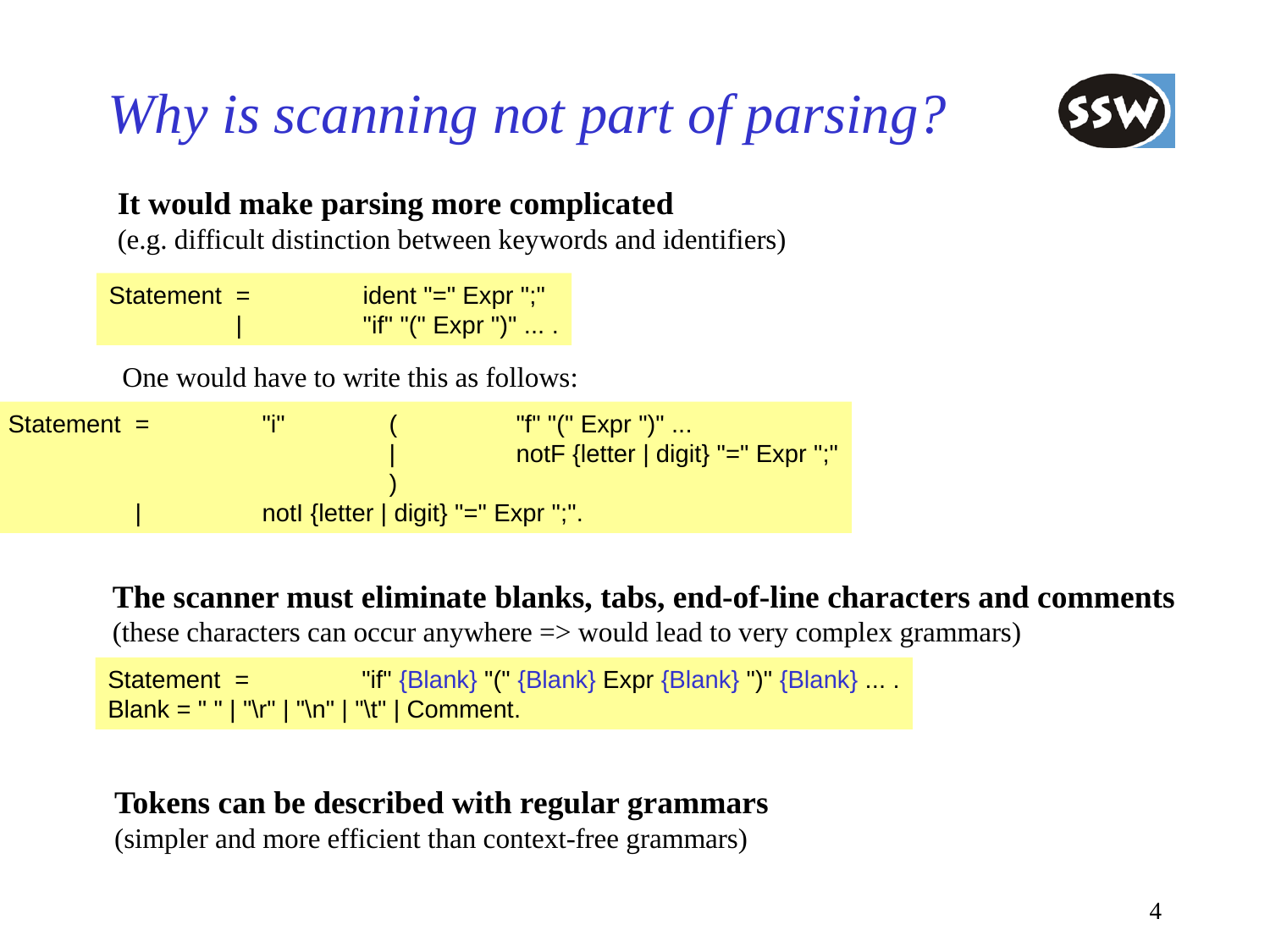

# Why is scanning not part of parsing?
It would make parsing more complicated
(e.g. difficult distinction between keywords and identifiers)
Statement	=	ident "=" Expr ";"
	|	"if" "(" Expr ")" ... .
One would have to write this as follows:
Statement	=	"i"	(	"f" "(" Expr ")" ...
			|	notF {letter | digit} "=" Expr ";"
			)
	|	notI {letter | digit} "=" Expr ";".
The scanner must eliminate blanks, tabs, end-of-line characters and comments
(these characters can occur anywhere => would lead to very complex grammars)
Statement	=	"if" {Blank} "(" {Blank} Expr {Blank} ")" {Blank} ... .
Blank = " " | "\r" | "\n" | "\t" | Comment.
Tokens can be described with regular grammars
(simpler and more efficient than context-free grammars)
4